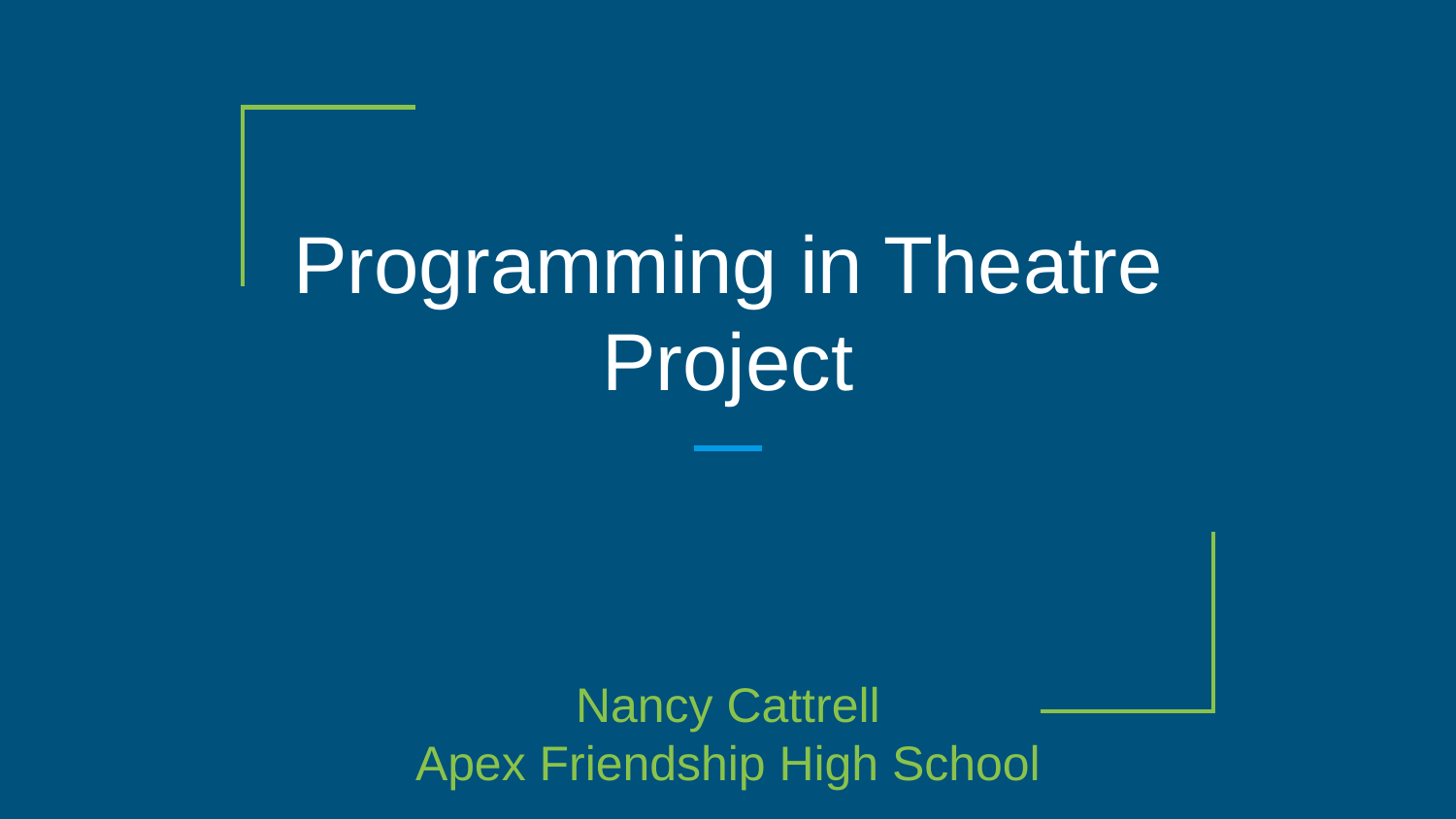

# Programming in Theatre Project
Nancy Cattrell
Apex Friendship High School